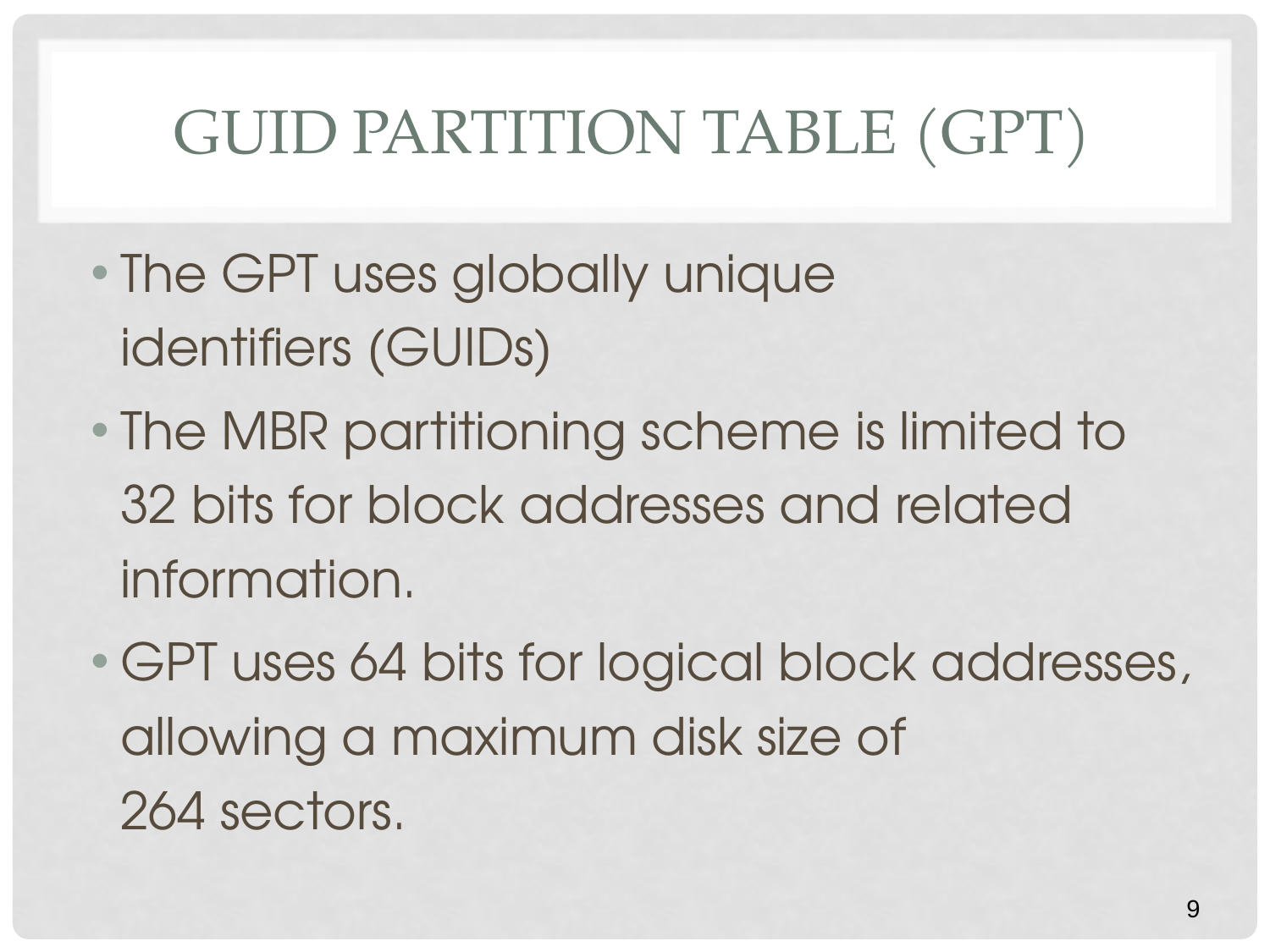

# GUID Partition Table (GPT)
The GPT uses globally unique identifiers (GUIDs)
The MBR partitioning scheme is limited to 32 bits for block addresses and related information.
GPT uses 64 bits for logical block addresses, allowing a maximum disk size of 264 sectors.

9